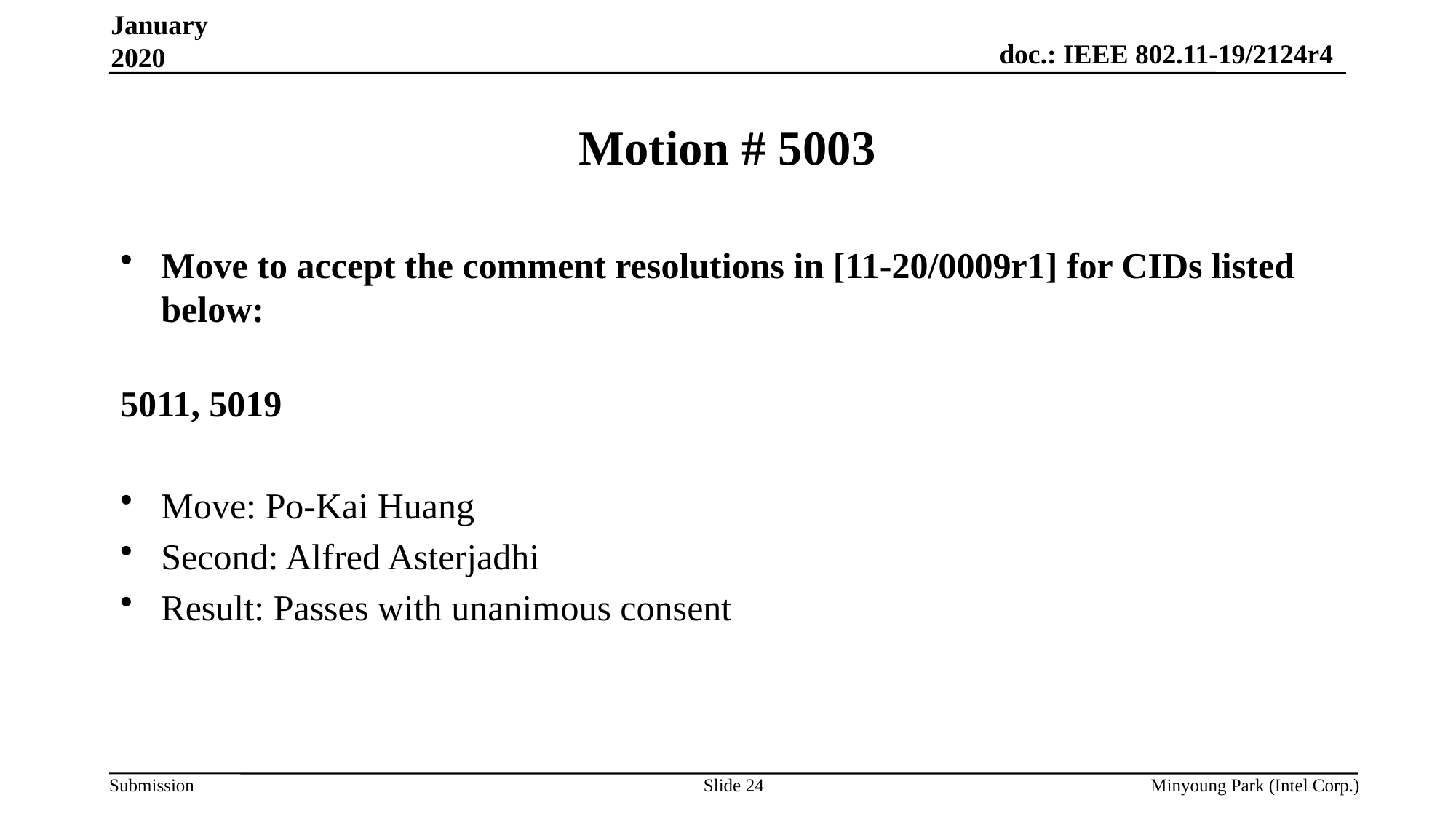

January 2020
# Motion # 5003
Move to accept the comment resolutions in [11-20/0009r1] for CIDs listed below:
5011, 5019

Move: Po-Kai Huang
Second: Alfred Asterjadhi
Result: Passes with unanimous consent

Slide 24
Minyoung Park (Intel Corp.)